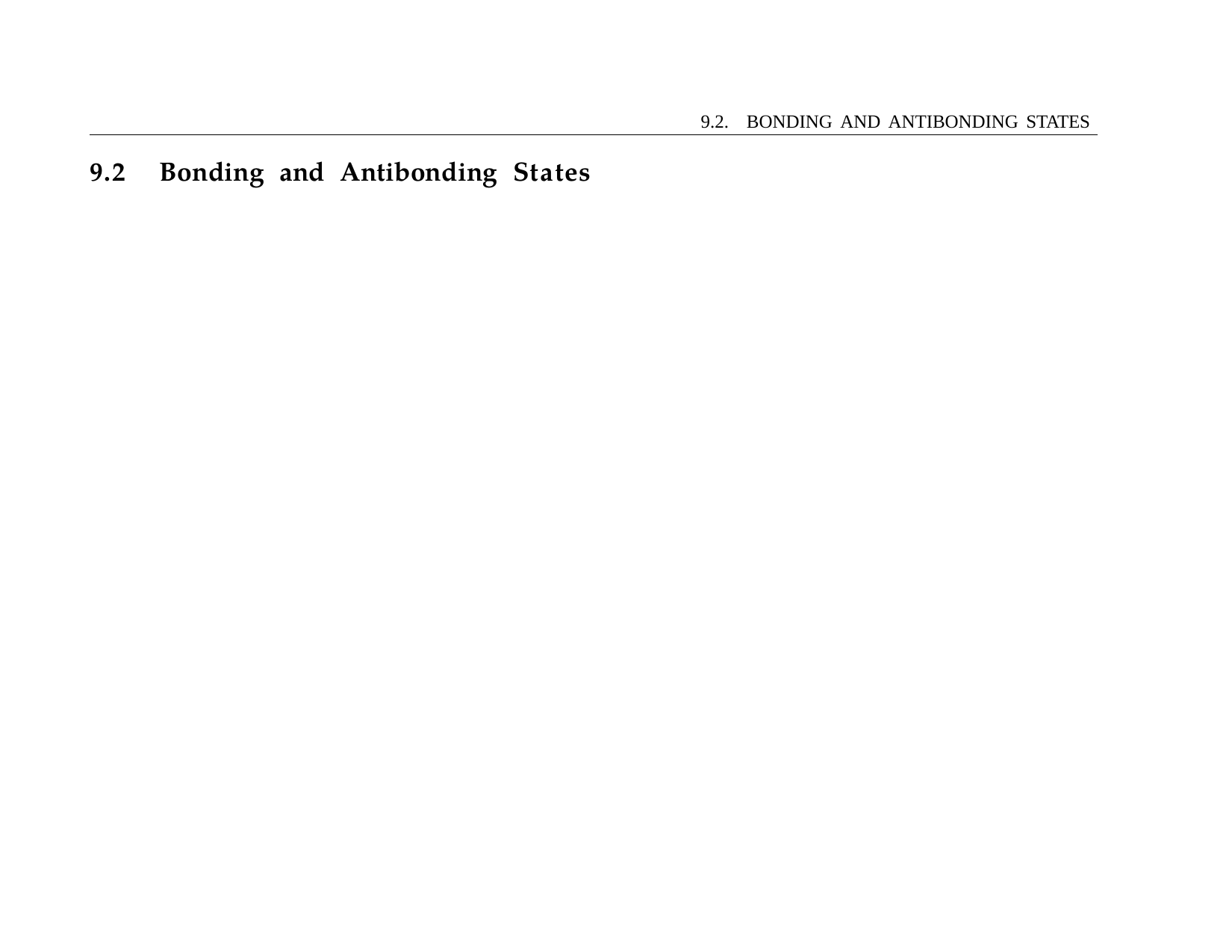

9.2.  BONDING AND ANTIBONDING STATES

9.2	Bonding  and  Antibonding  States